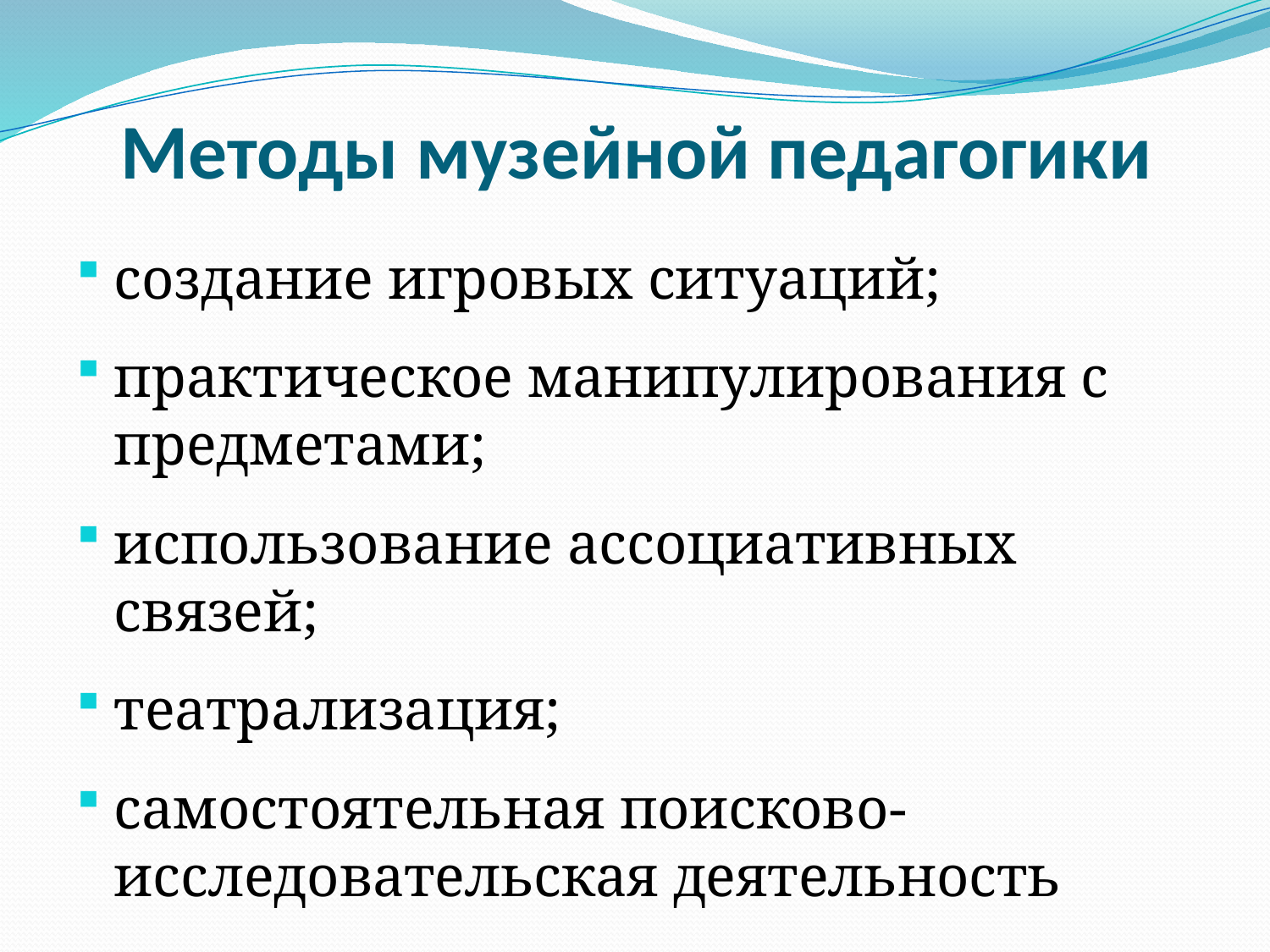

# Методы музейной педагогики
создание игровых ситуаций;

практическое манипулирования с предметами;

использование ассоциативных связей;

театрализация;

самостоятельная поисково-исследовательская деятельность